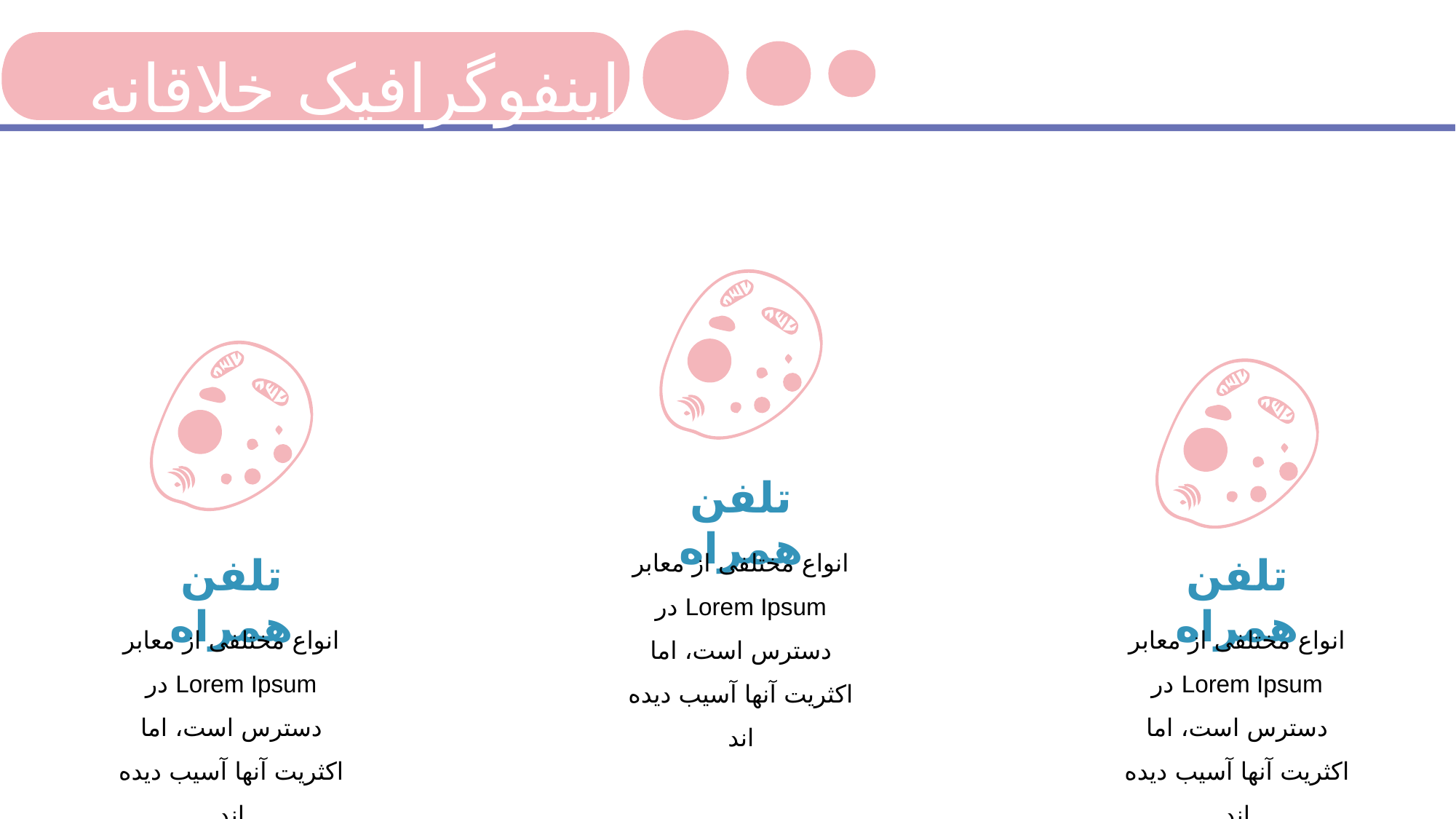

اینفوگرافیک خلاقانه

تلفن همراه
انواع مختلفی از معابر Lorem Ipsum در دسترس است، اما اکثریت آنها آسیب دیده اند
تلفن همراه
انواع مختلفی از معابر Lorem Ipsum در دسترس است، اما اکثریت آنها آسیب دیده اند
تلفن همراه
انواع مختلفی از معابر Lorem Ipsum در دسترس است، اما اکثریت آنها آسیب دیده اند